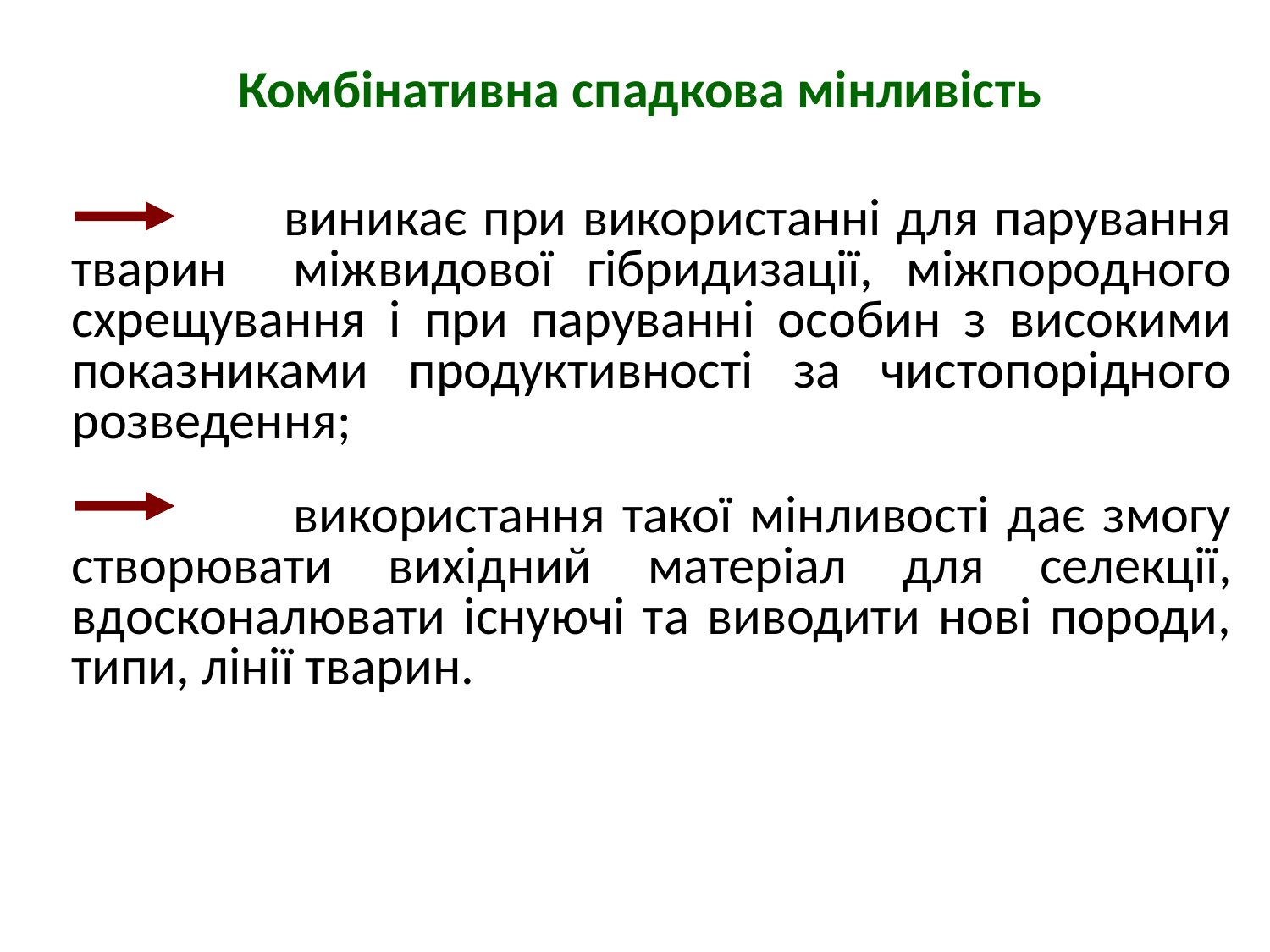

Комбінативна спадкова мінливість

               виникає при використанні для парування тварин  міжвидової гібридизації, міжпородного схрещування і при паруванні особин з високими показниками продуктивності за чистопорідного розведення;

              використання такої мінливості дає змогу створювати вихідний матеріал для селекції, вдосконалювати існуючі та виводити нові породи, типи, лінії тварин.